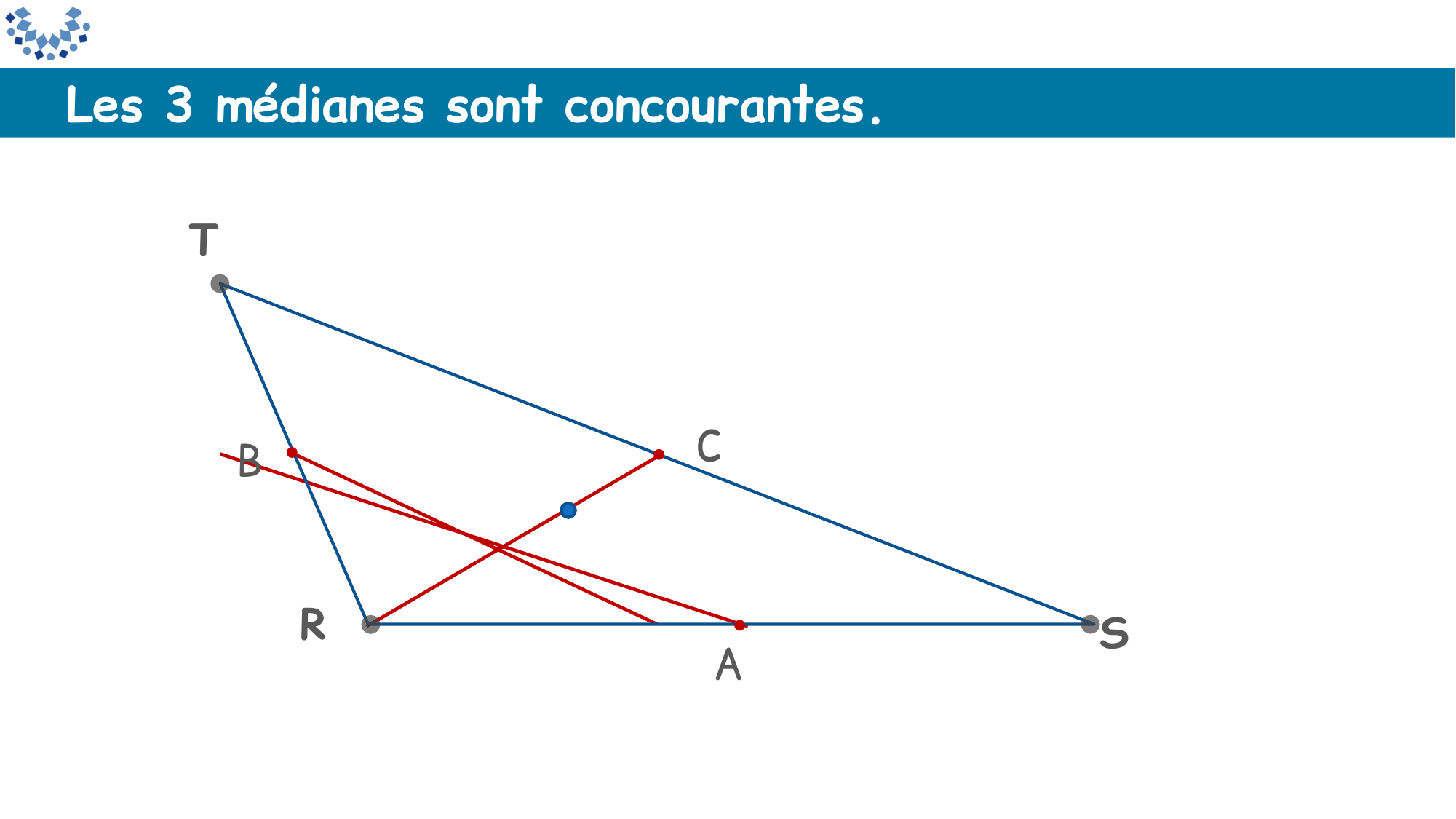

Les 3 médianes sont concourantes.
T

C
B

R
S

A